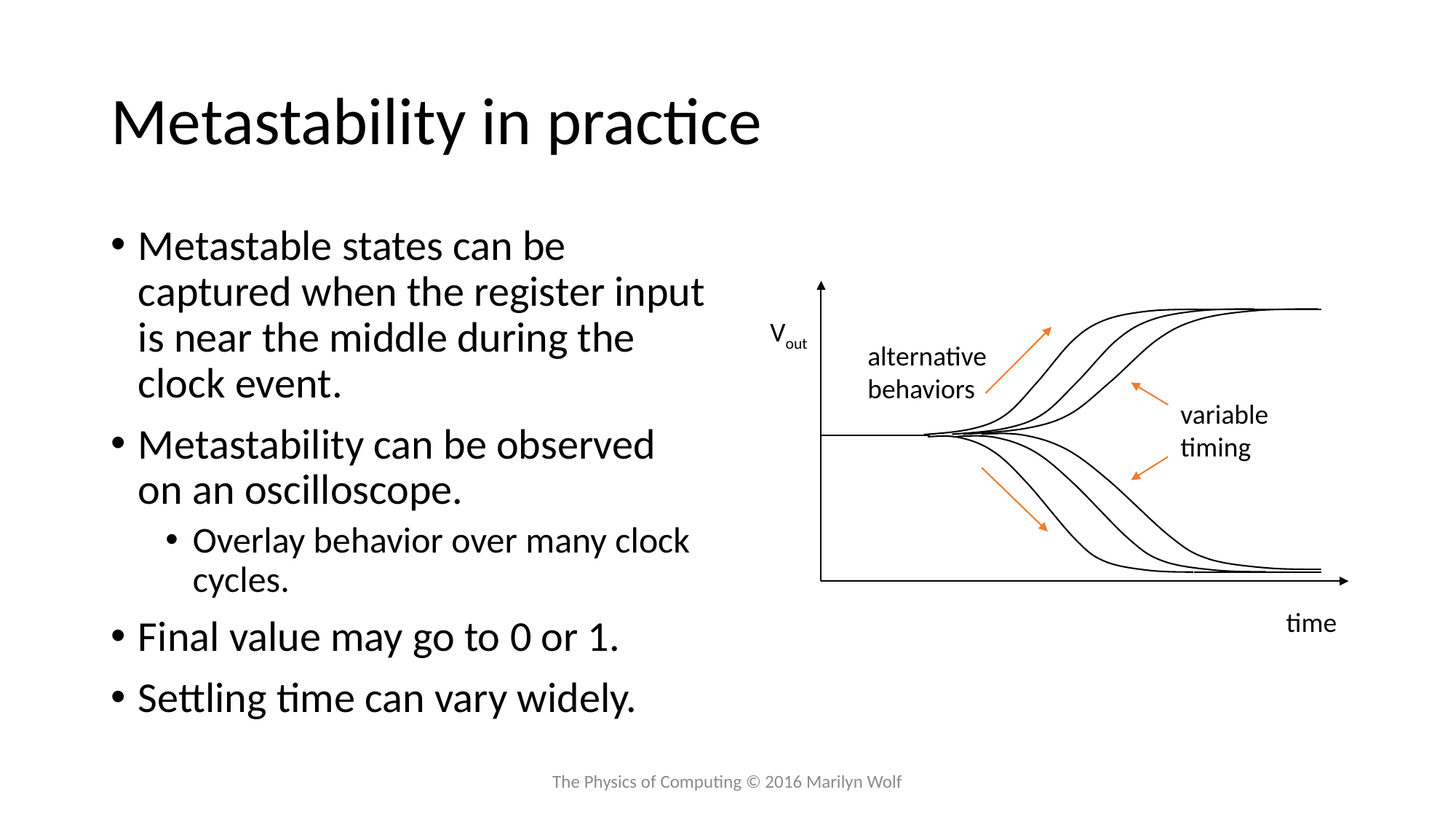

# Metastability in practice
Metastable states can be captured when the register input is near the middle during the clock event.
Metastability can be observed on an oscilloscope.
Overlay behavior over many clock cycles.
Final value may go to 0 or 1.
Settling time can vary widely.

Vout

alternative
behaviors
variable
timing

time
The Physics of Computing © 2016 Marilyn Wolf